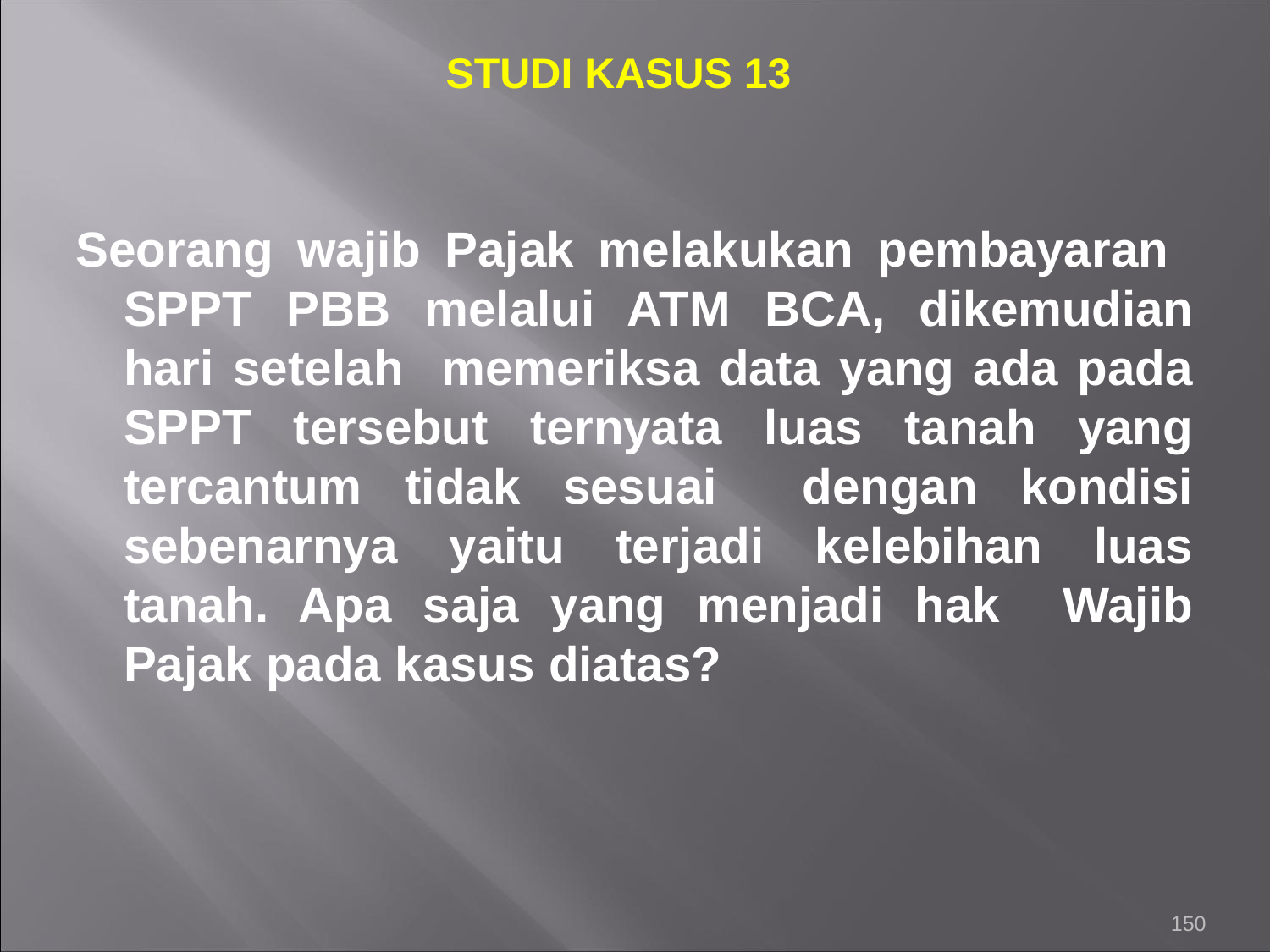

# STUDI KASUS 13
Seorang wajib Pajak melakukan pembayaran  SPPT PBB melalui ATM BCA, dikemudian hari setelah  memeriksa data yang ada pada SPPT tersebut ternyata luas tanah yang tercantum tidak sesuai  dengan kondisi sebenarnya yaitu terjadi kelebihan luas tanah. Apa saja yang menjadi hak  Wajib Pajak pada kasus diatas?
150